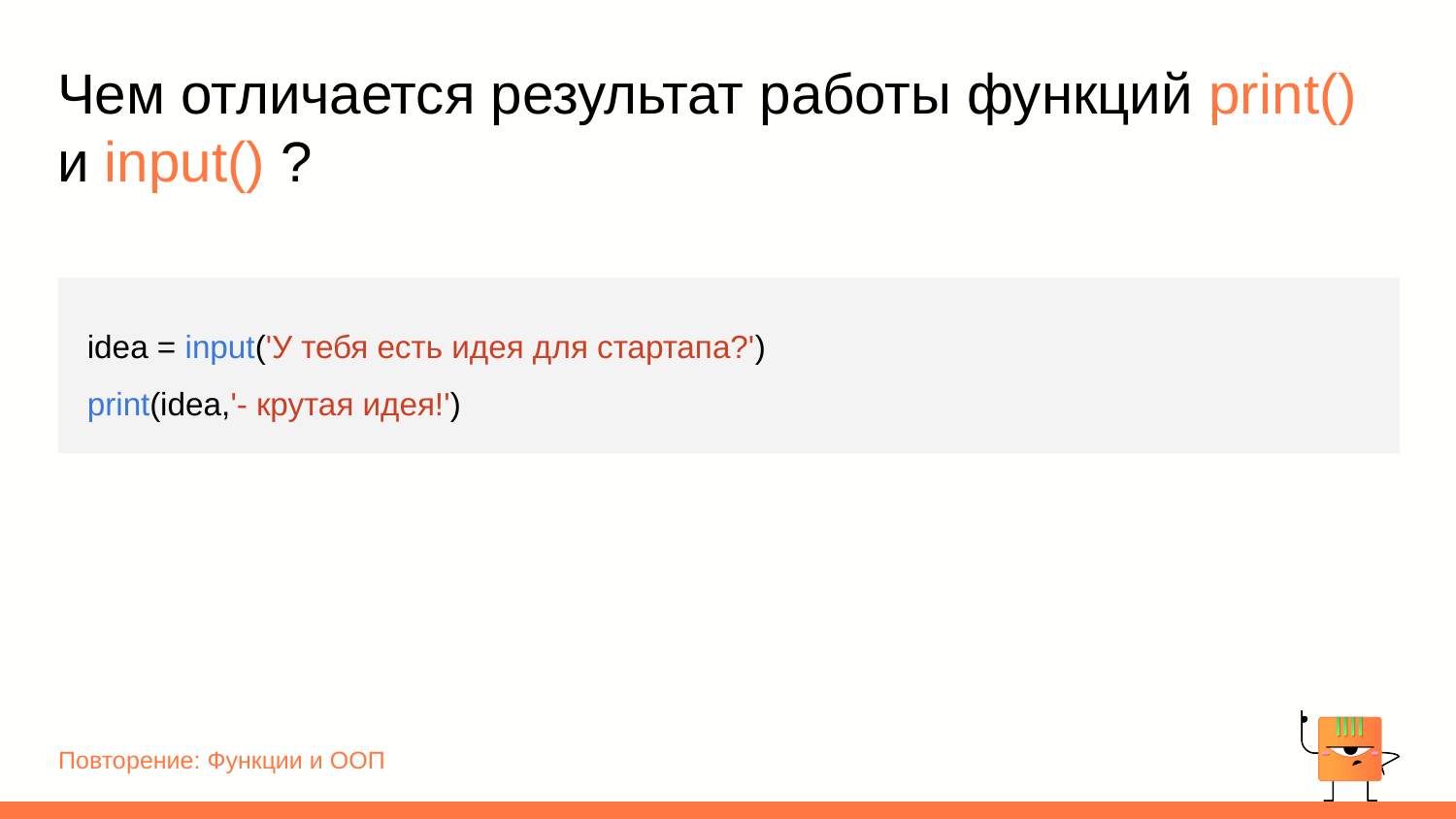

# Чем отличается результат работы функций print() и input() ?
idea = input('У тебя есть идея для стартапа?')
print(idea,'- крутая идея!')
Повторение: Функции и ООП